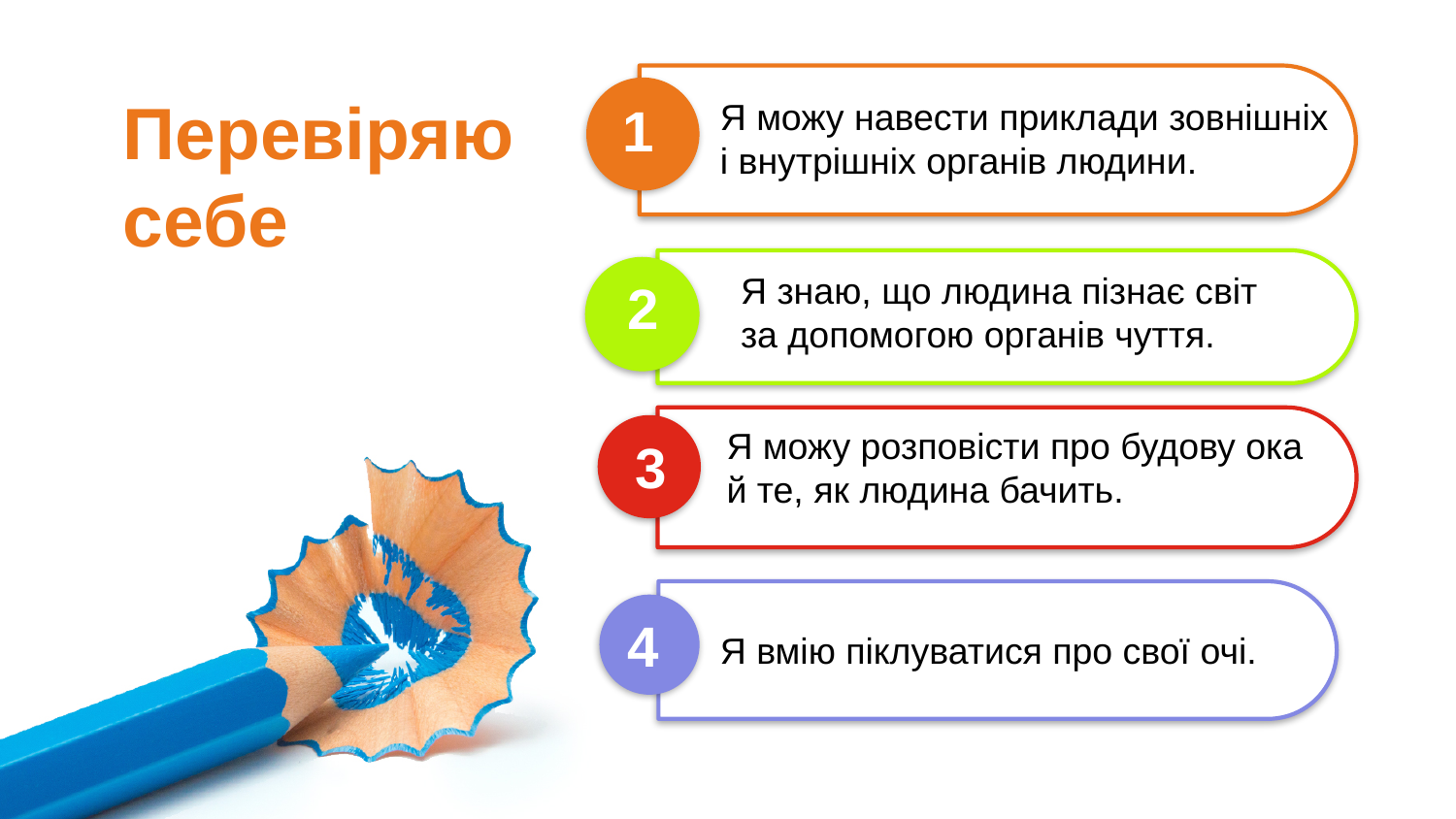

Перевіряю себе

Я можу навести приклади зовнішніх і внутрішніх органів людини.
1

Я знаю, що людина пізнає світ за допомогою органів чуття.
2

Я можу розповісти про будову ока й те, як людина бачить.
3

4
Я вмію піклуватися про свої очі.